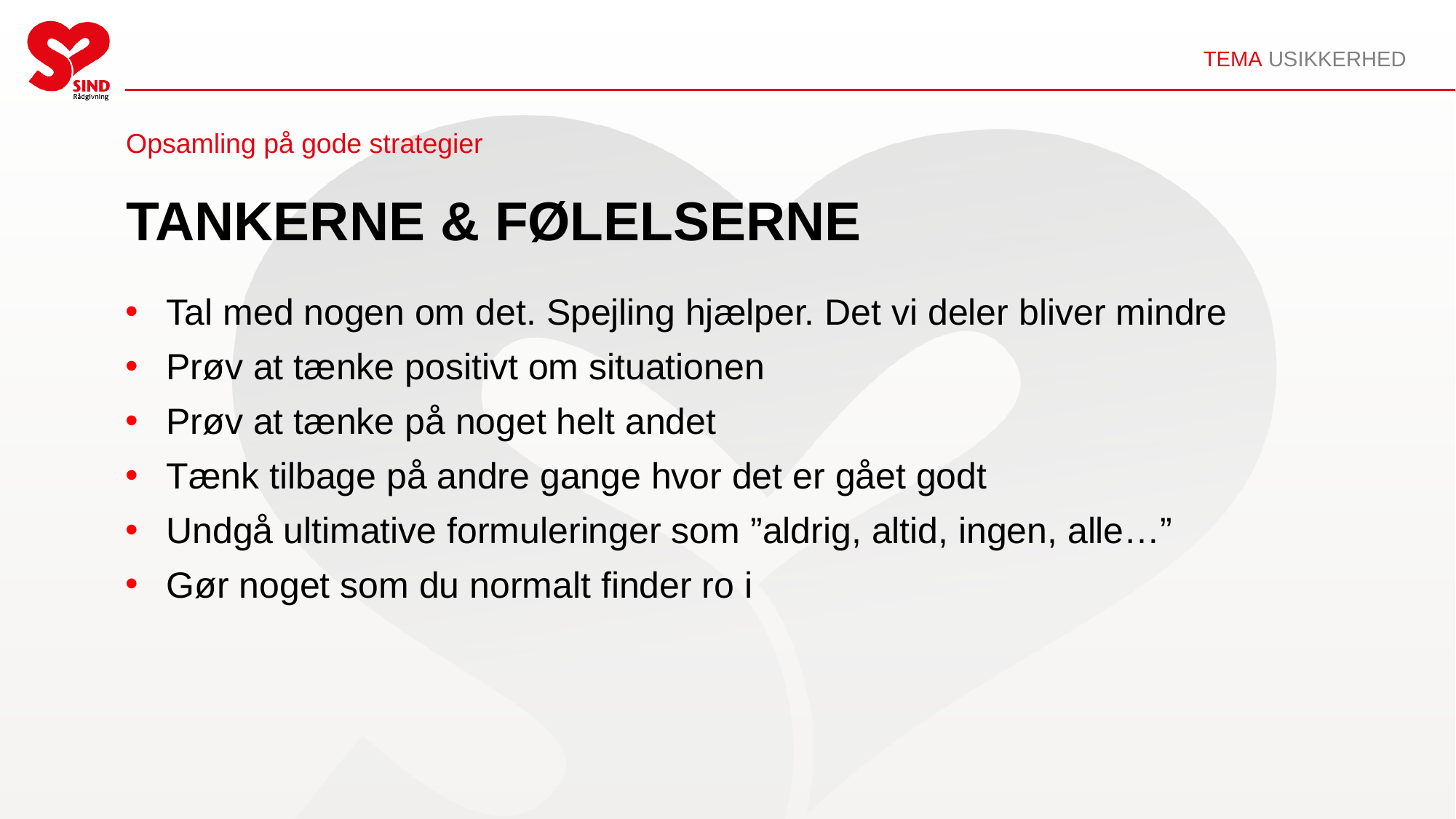

TEMA USIKKERHED
Opsamling på gode strategier
# TANKERNE & FØLELSERNE
Tal med nogen om det. Spejling hjælper. Det vi deler bliver mindre
Prøv at tænke positivt om situationen
Prøv at tænke på noget helt andet
Tænk tilbage på andre gange hvor det er gået godt
Undgå ultimative formuleringer som ”aldrig, altid, ingen, alle…”
Gør noget som du normalt finder ro i